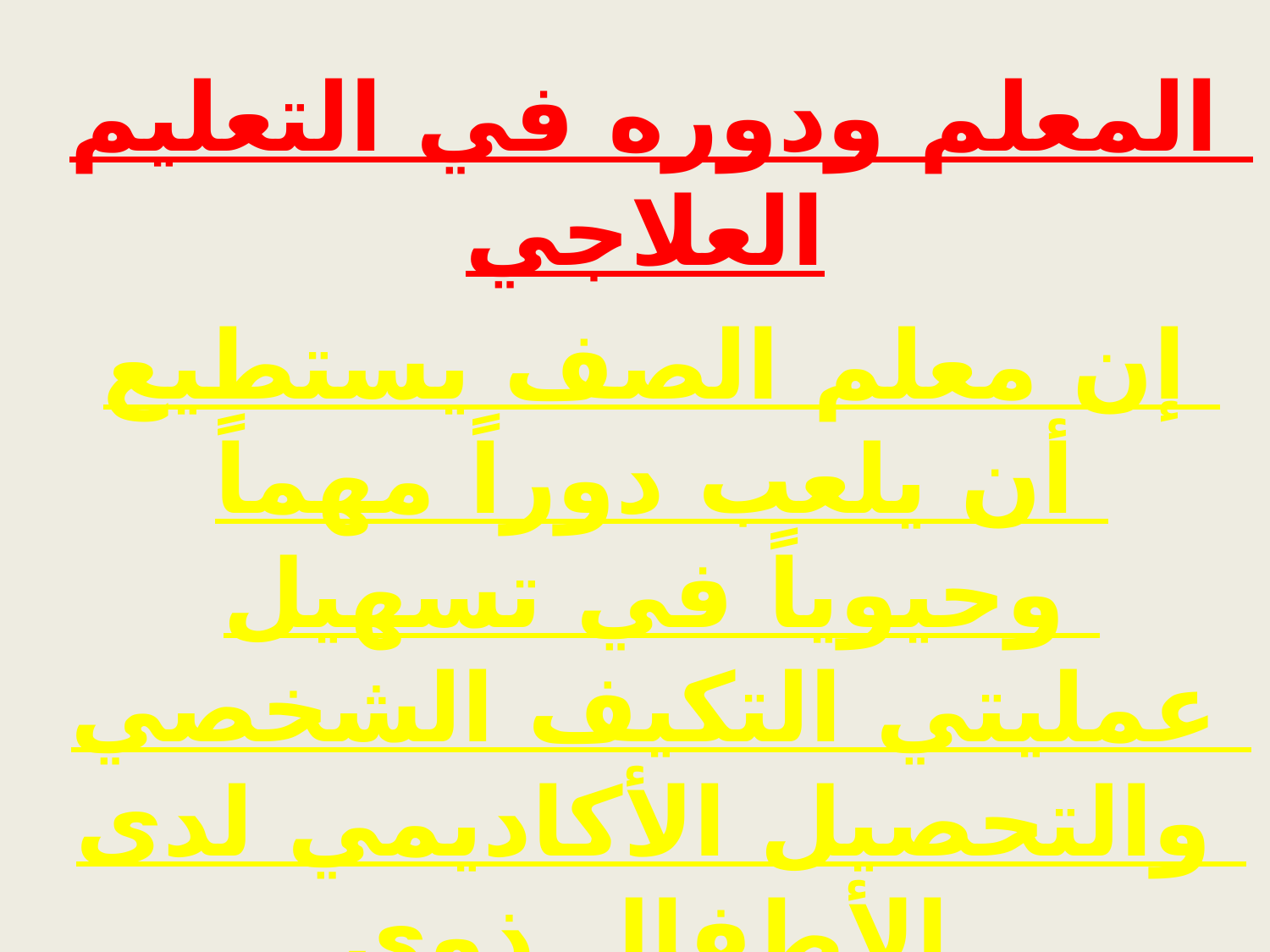

المعلم ودوره في التعليم العلاجي
إن معلم الصف يستطيع أن يلعب دوراً مهماً وحيوياً في تسهيل عمليتي التكيف الشخصي والتحصيل الأكاديمي لدى الأطفال ذوي الاضطرابات اللغوية على النحو التالي :